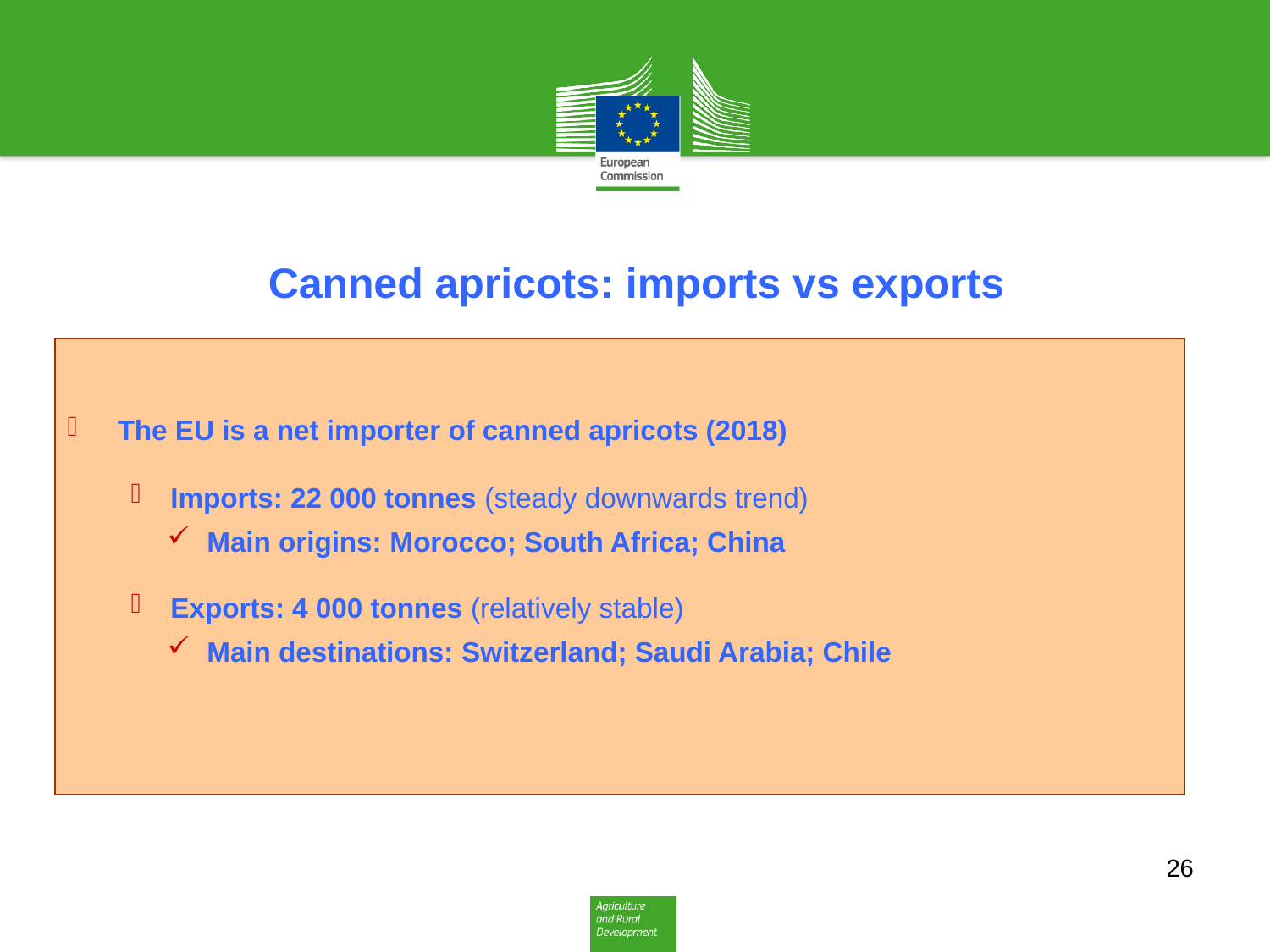

# Canned apricots: imports vs exports

The EU is a net importer of canned apricots (2018)

Imports: 22 000 tonnes (steady downwards trend)
Main origins: Morocco; South Africa; China
Exports: 4 000 tonnes (relatively stable)
Main destinations: Switzerland; Saudi Arabia; Chile

26